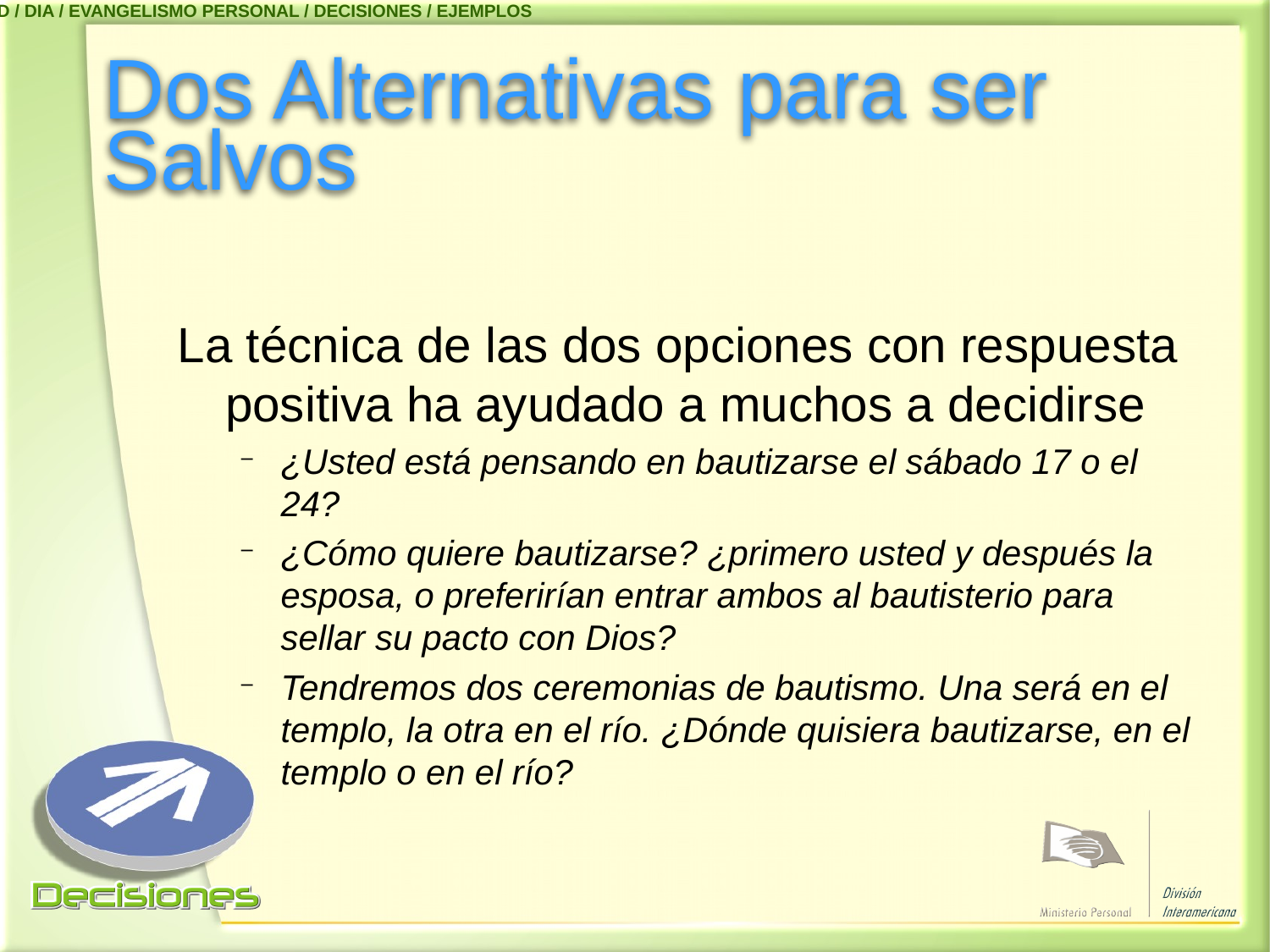

IASD / DIA / EVANGELISMO PERSONAL / DECISIONES / EJEMPLOS
# Dos Alternativas para ser Salvos
La técnica de las dos opciones con respuesta positiva ha ayudado a muchos a decidirse
¿Usted está pensando en bautizarse el sábado 17 o el 24?
¿Cómo quiere bautizarse? ¿primero usted y después la esposa, o preferirían entrar ambos al bautisterio para sellar su pacto con Dios?
Tendremos dos ceremonias de bautismo. Una será en el templo, la otra en el río. ¿Dónde quisiera bautizarse, en el templo o en el río?